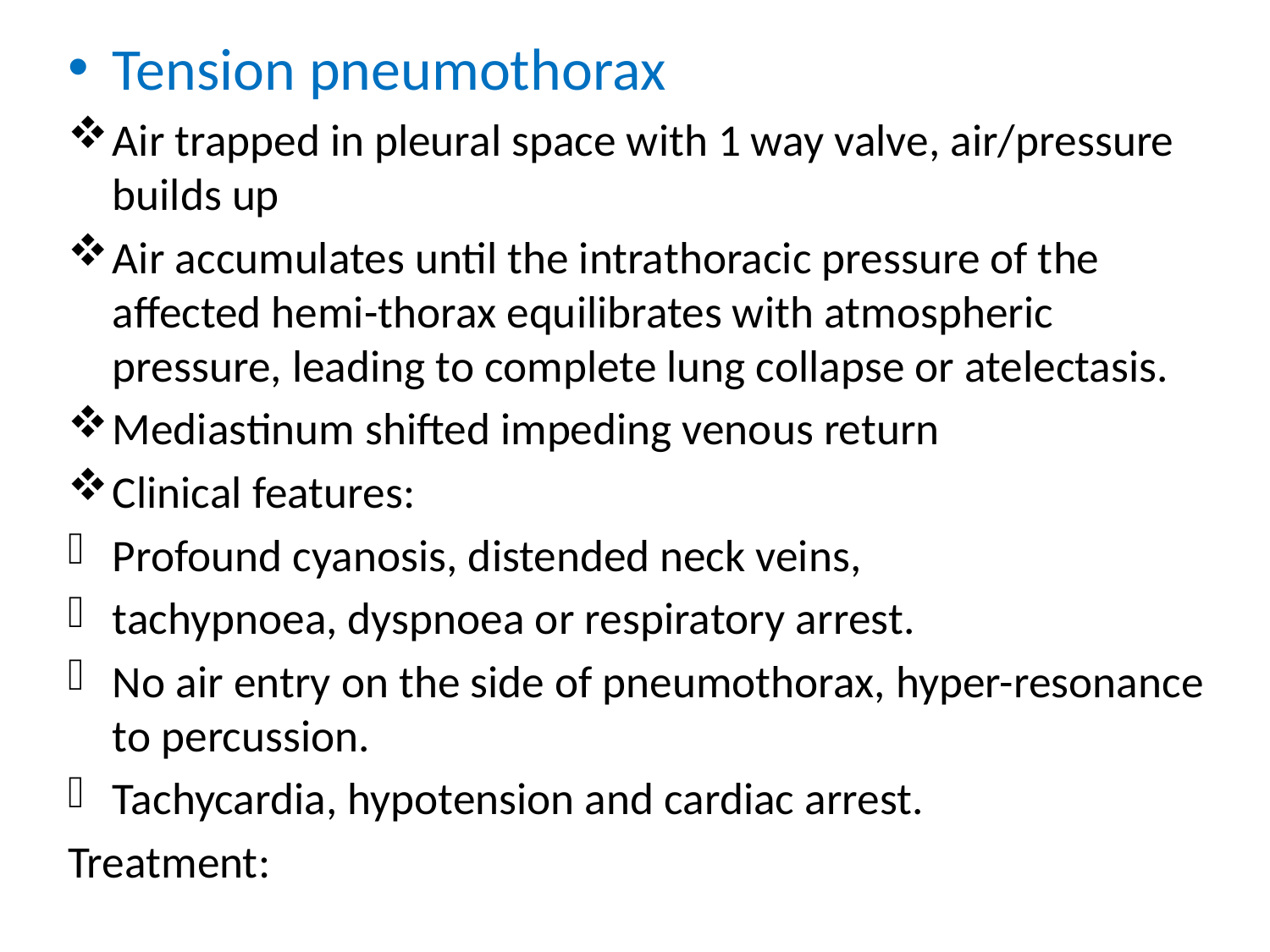

Tension pneumothorax
Air trapped in pleural space with 1 way valve, air/pressure builds up
Air accumulates until the intrathoracic pressure of the affected hemi-thorax equilibrates with atmospheric pressure, leading to complete lung collapse or atelectasis.
Mediastinum shifted impeding venous return
Clinical features:
Profound cyanosis, distended neck veins,
tachypnoea, dyspnoea or respiratory arrest.
No air entry on the side of pneumothorax, hyper-resonance to percussion.
Tachycardia, hypotension and cardiac arrest.
Treatment: